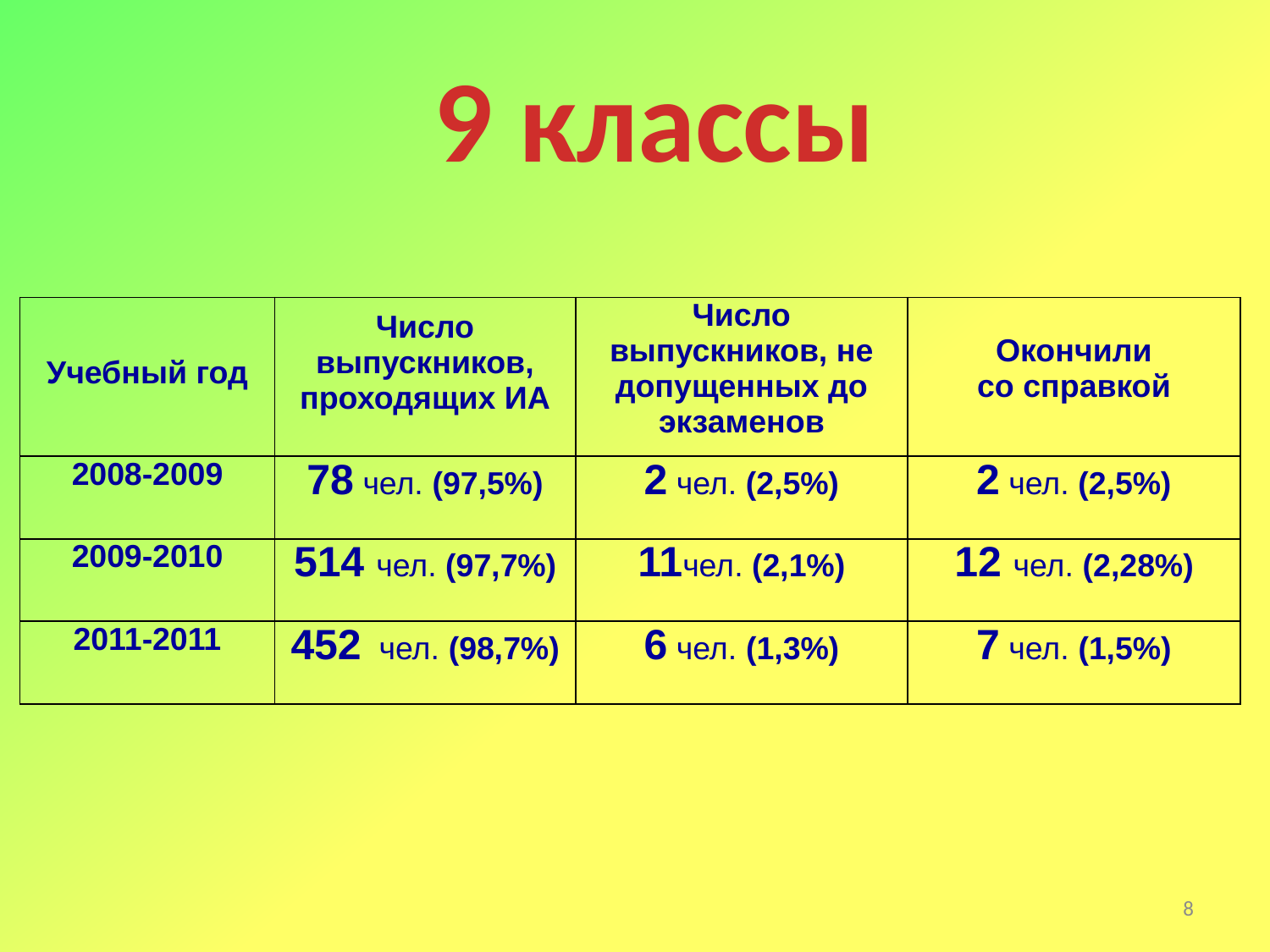

9 классы
| Учебный год | Число выпускников, проходящих ИА | Число выпускников, не допущенных до экзаменов | Окончили со справкой |
| --- | --- | --- | --- |
| 2008-2009 | 78 чел. (97,5%) | 2 чел. (2,5%) | 2 чел. (2,5%) |
| 2009-2010 | 514 чел. (97,7%) | 11чел. (2,1%) | 12 чел. (2,28%) |
| 2011-2011 | 452 чел. (98,7%) | 6 чел. (1,3%) | 7 чел. (1,5%) |
8